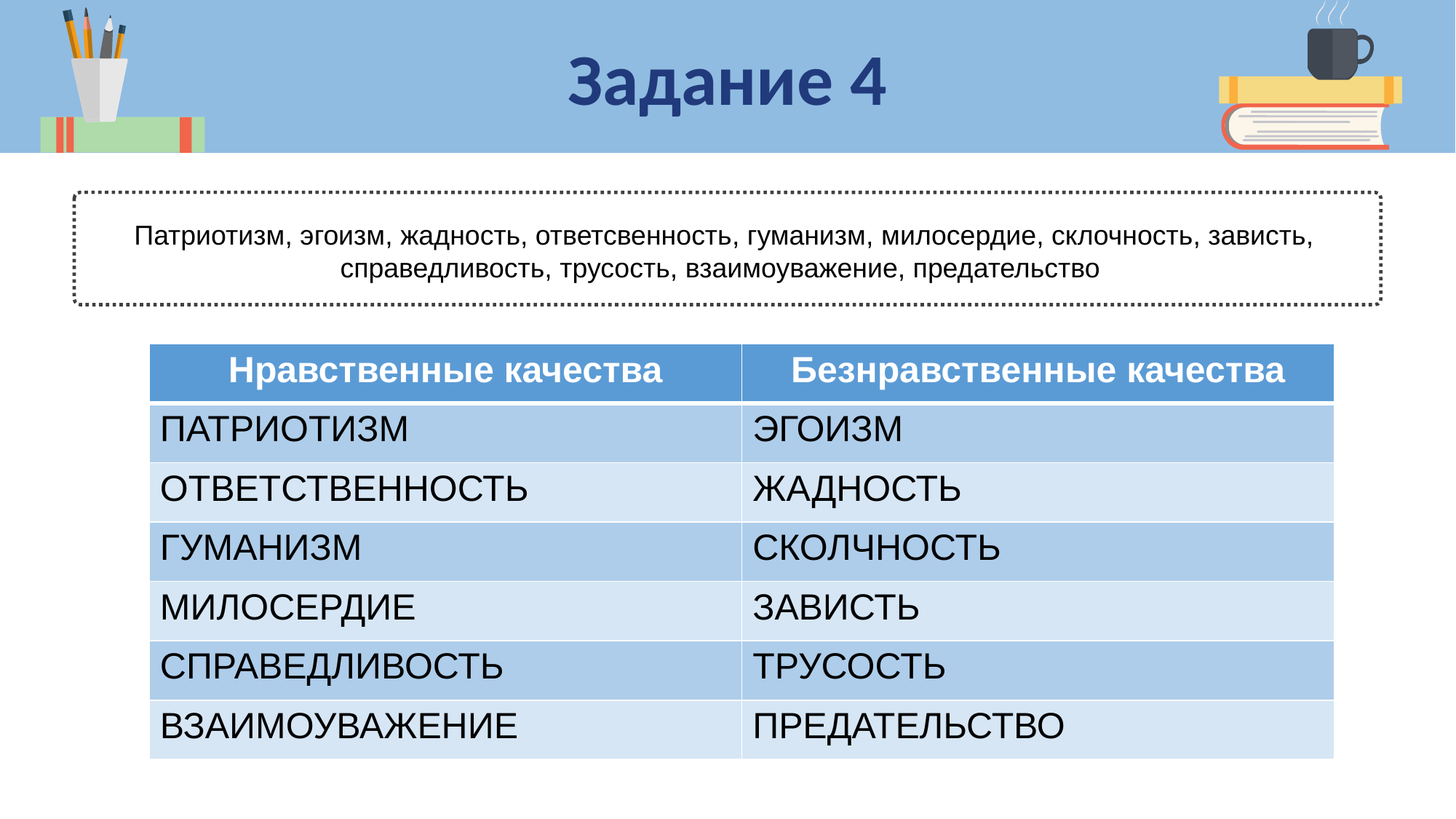

Задание 4

Патриотизм, эгоизм, жадность, ответсвенность, гуманизм, милосердие, склочность, зависть, справедливость, трусость, взаимоуважение, предательство

| Нравственные качества | Безнравственные качества |
| --- | --- |
| ПАТРИОТИЗМ | ЭГОИЗМ |
| ОТВЕТСТВЕННОСТЬ | ЖАДНОСТЬ |
| ГУМАНИЗМ | СКОЛЧНОСТЬ |
| МИЛОСЕРДИЕ | ЗАВИСТЬ |
| СПРАВЕДЛИВОСТЬ | ТРУСОСТЬ |
| ВЗАИМОУВАЖЕНИЕ | ПРЕДАТЕЛЬСТВО |